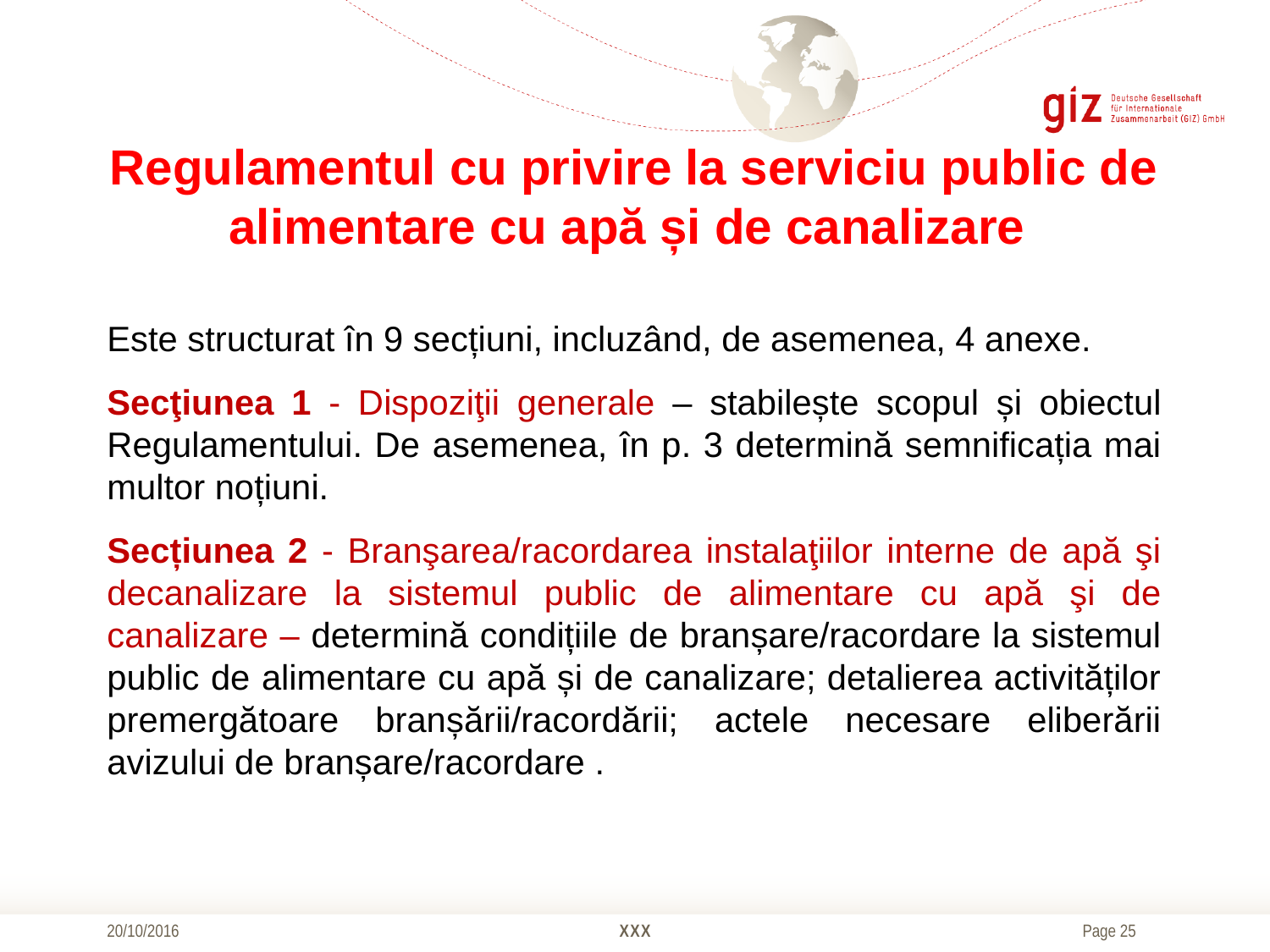

# Regulamentul cu privire la serviciu public de alimentare cu apă și de canalizare

Este structurat în 9 secțiuni, incluzând, de asemenea, 4 anexe.
Secţiunea 1 - Dispoziţii generale – stabilește scopul și obiectul Regulamentului. De asemenea, în p. 3 determină semnificația mai multor noțiuni.
Secțiunea 2 - Branşarea/racordarea instalaţiilor interne de apă şi decanalizare la sistemul public de alimentare cu apă şi de canalizare – determină condițiile de branșare/racordare la sistemul public de alimentare cu apă și de canalizare; detalierea activităților premergătoare branșării/racordării; actele necesare eliberării avizului de branșare/racordare .

20/10/2016
XXX